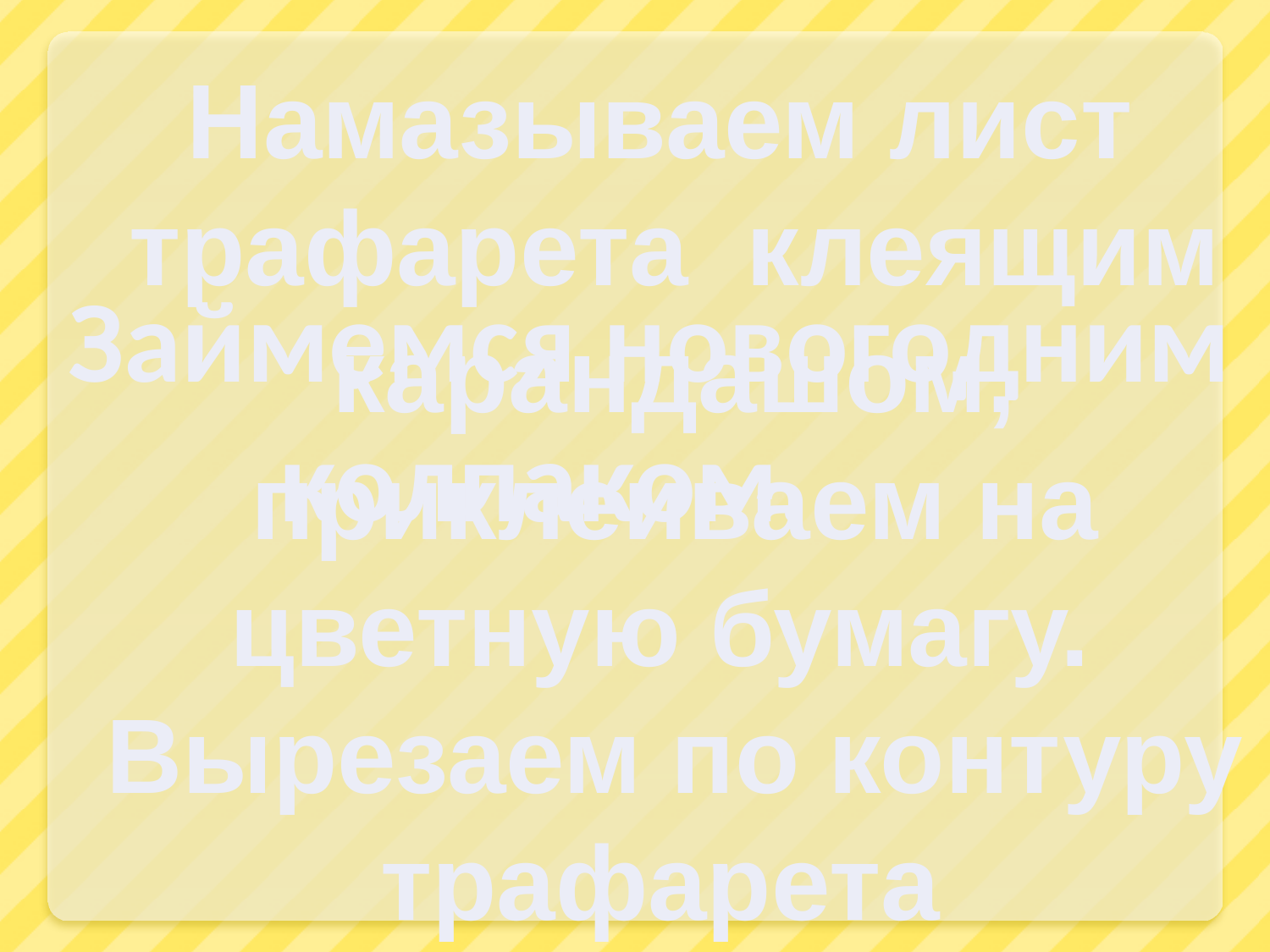

Намазываем лист  трафарета  клеящим карандашом, приклеиваем на цветную бумагу.  Вырезаем по контуру трафарета
# Займемся новогодним колпаком.